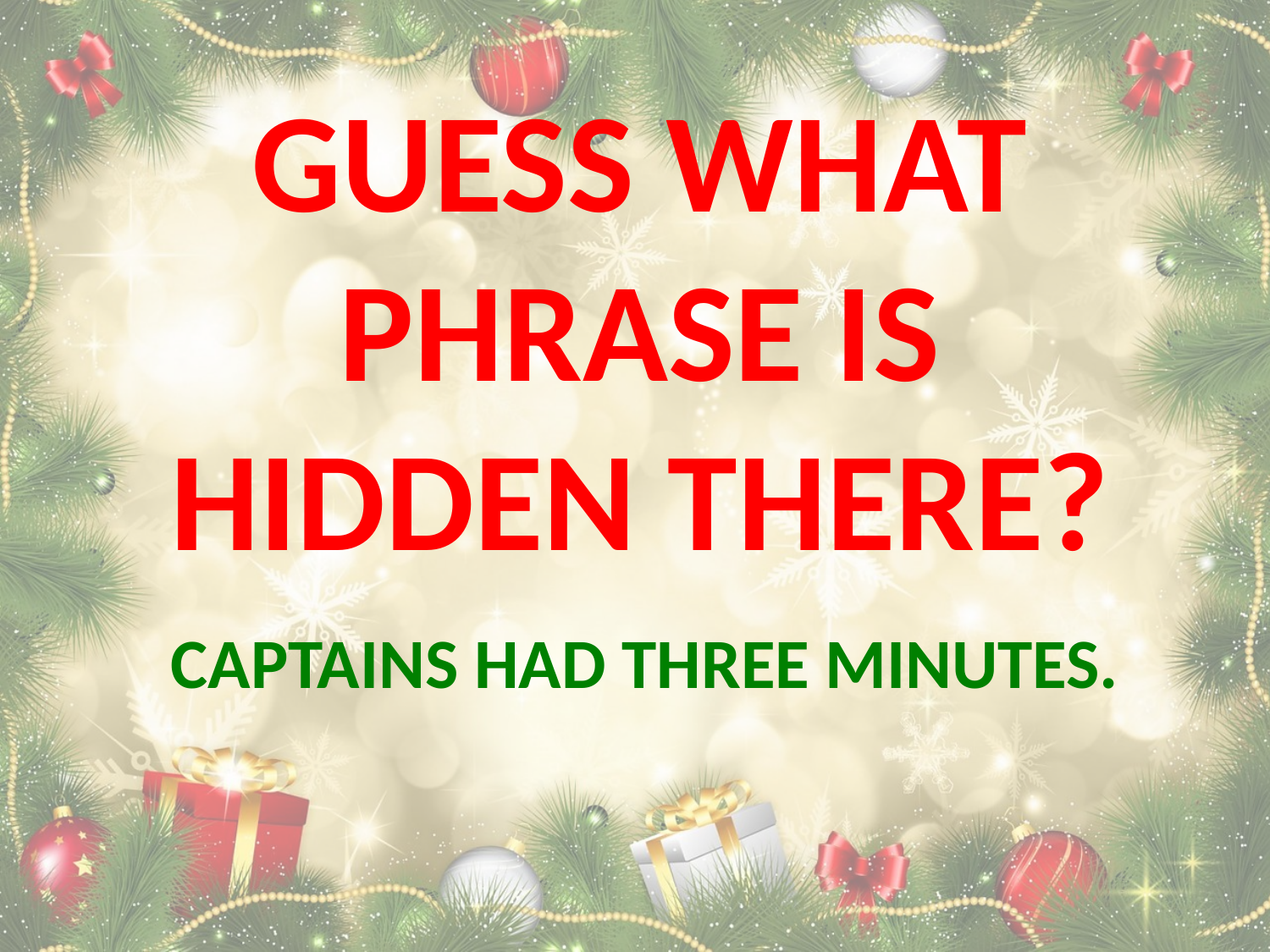

GUESS WHAT PHRASE IS HIDDEN THERE?
# Captains had THREE minuteS.